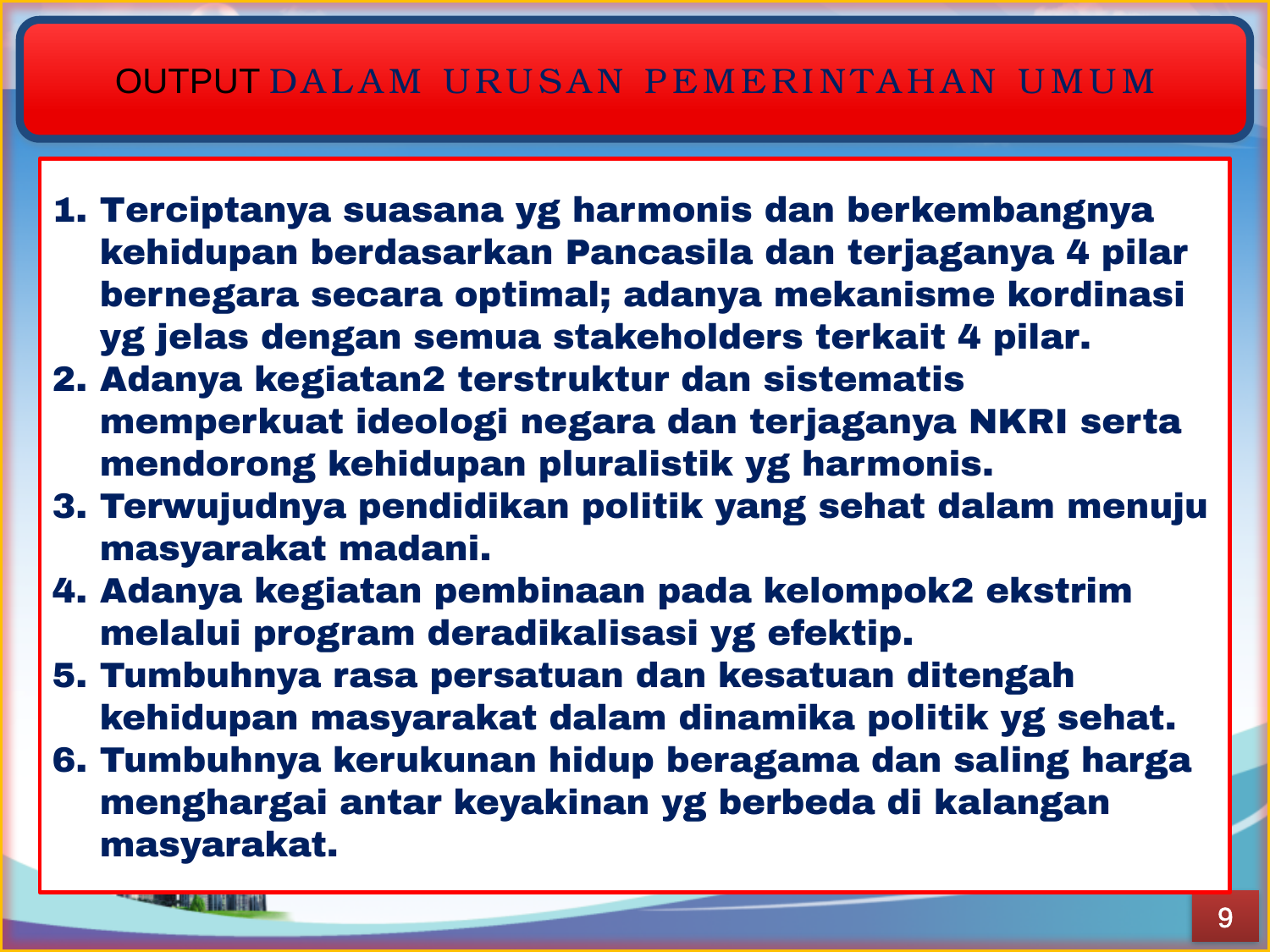

OUTPUT DALAM URUSAN PEMERINTAHAN UMUM
Terciptanya suasana yg harmonis dan berkembangnya kehidupan berdasarkan Pancasila dan terjaganya 4 pilar bernegara secara optimal; adanya mekanisme kordinasi yg jelas dengan semua stakeholders terkait 4 pilar.
Adanya kegiatan2 terstruktur dan sistematis memperkuat ideologi negara dan terjaganya NKRI serta mendorong kehidupan pluralistik yg harmonis.
Terwujudnya pendidikan politik yang sehat dalam menuju masyarakat madani.
Adanya kegiatan pembinaan pada kelompok2 ekstrim melalui program deradikalisasi yg efektip.
Tumbuhnya rasa persatuan dan kesatuan ditengah kehidupan masyarakat dalam dinamika politik yg sehat.
Tumbuhnya kerukunan hidup beragama dan saling harga menghargai antar keyakinan yg berbeda di kalangan masyarakat.
9